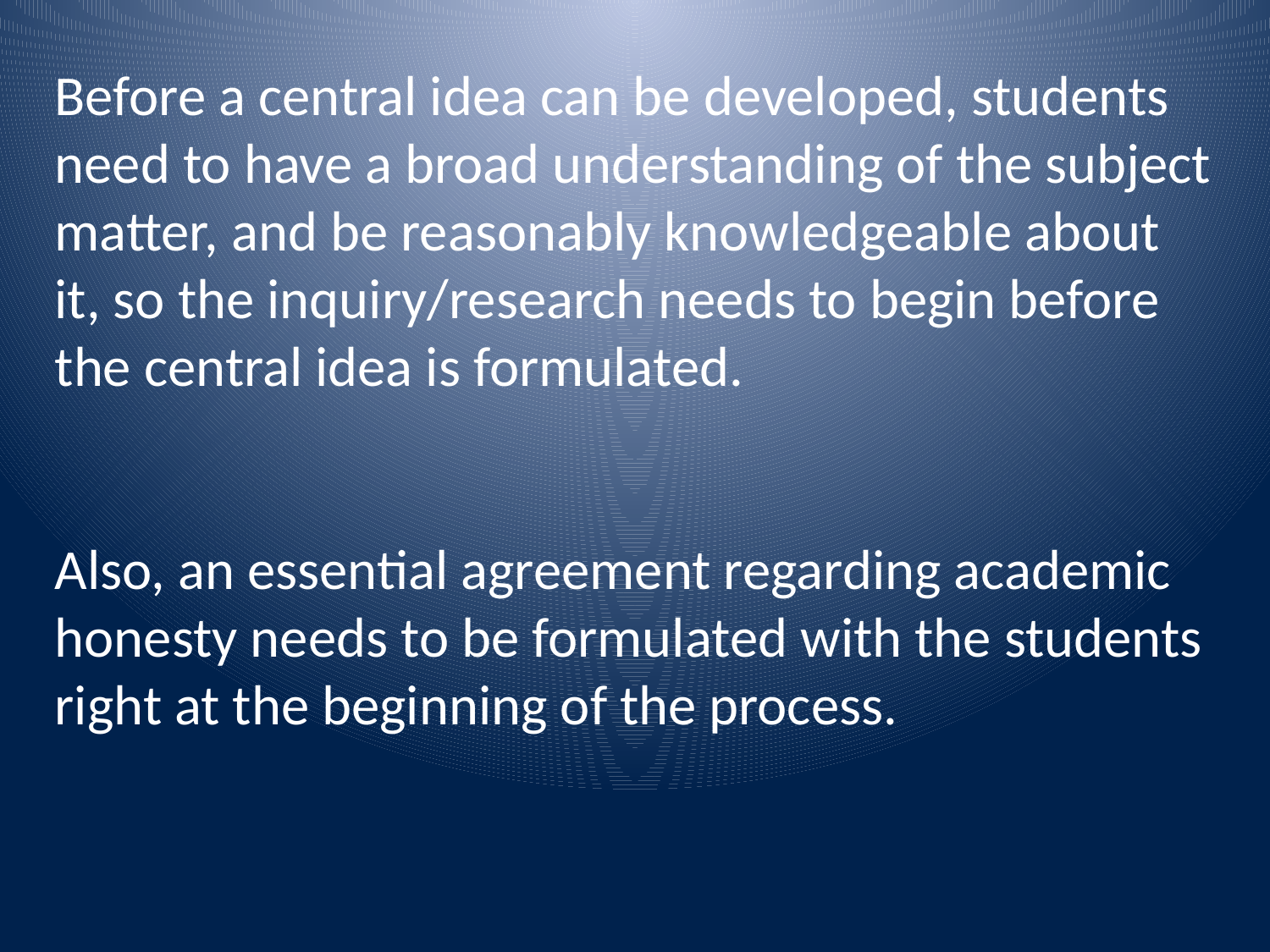

Before a central idea can be developed, students need to have a broad understanding of the subject matter, and be reasonably knowledgeable about it, so the inquiry/research needs to begin before the central idea is formulated.

Also, an essential agreement regarding academic honesty needs to be formulated with the students right at the beginning of the process.